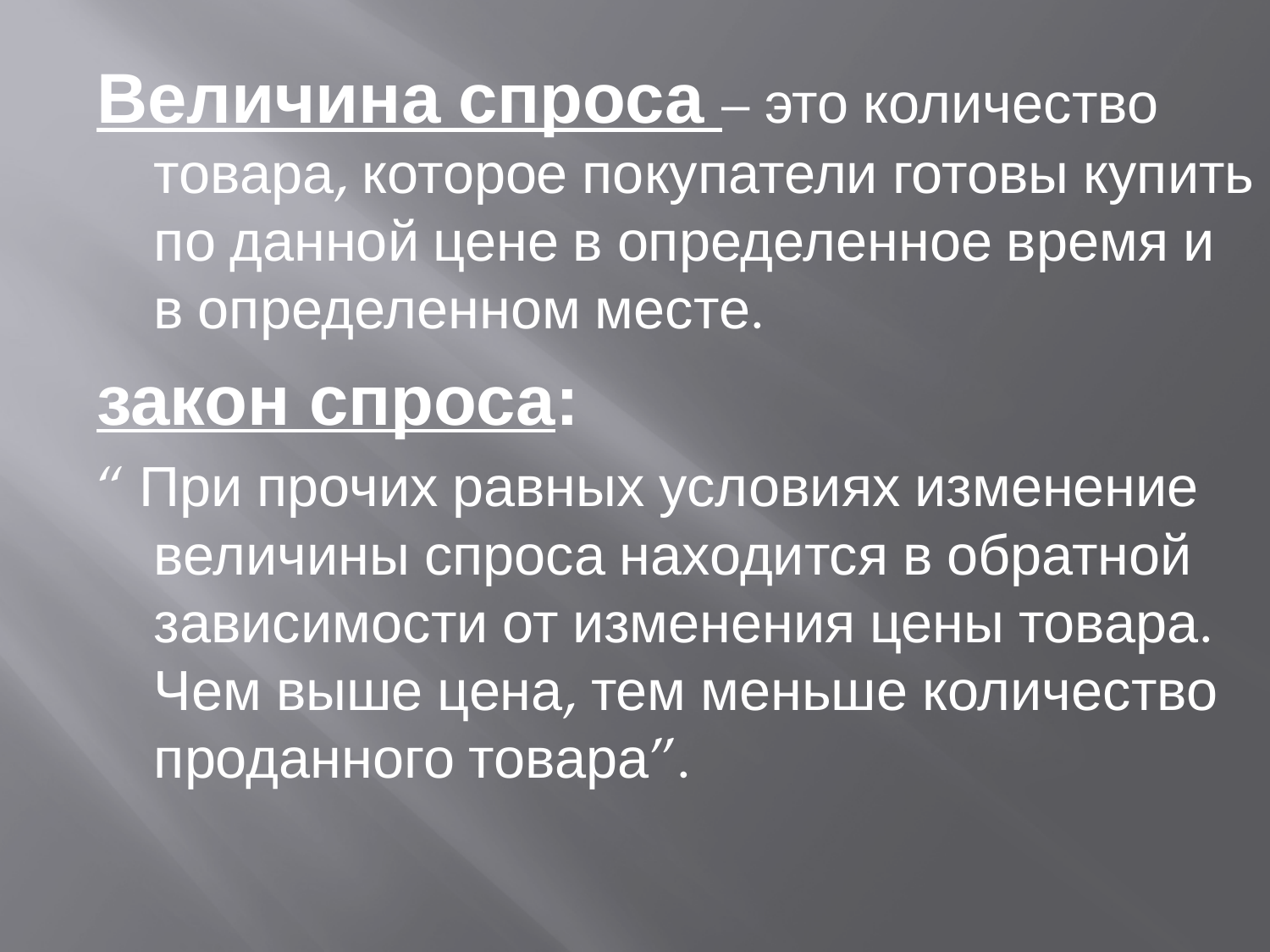

Величина спроса – это количество товара, которое покупатели готовы купить по данной цене в определенное время и в определенном месте.
закон спроса:
“ При прочих равных условиях изменение величины спроса находится в обратной зависимости от изменения цены товара. Чем выше цена, тем меньше количество проданного товара”.